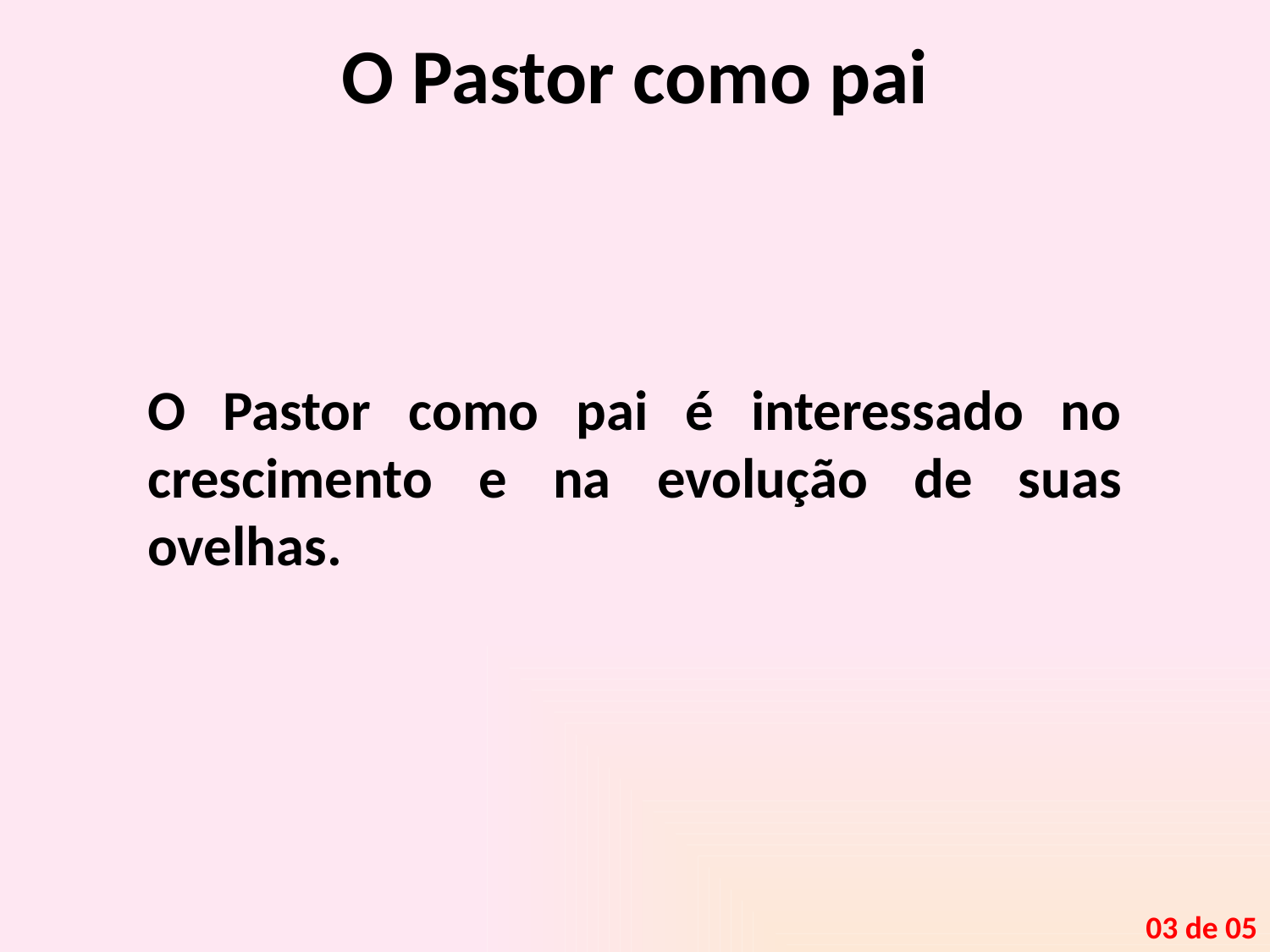

# O Pastor como pai
O Pastor como pai é interessado no crescimento e na evolução de suas ovelhas.
03 de 05